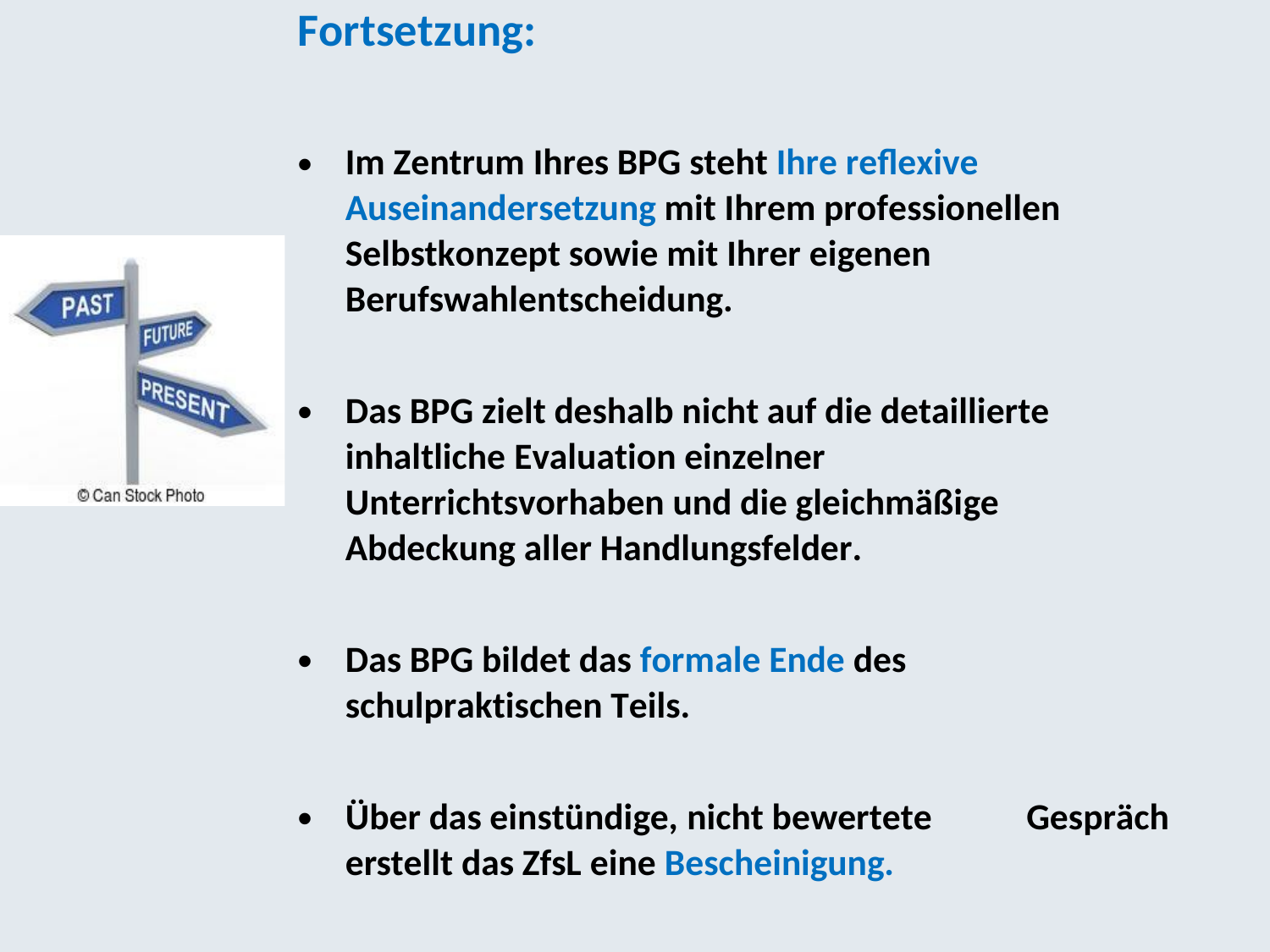

Fortsetzung:
•
Im Zentrum Ihres BPG steht Ihre reflexive
Auseinandersetzung mit Ihrem professionellen
Selbstkonzept sowie mit Ihrer eigenen
Berufswahlentscheidung.

•
Das BPG zielt deshalb nicht auf die detaillierte
inhaltliche Evaluation einzelner
Unterrichtsvorhaben und die gleichmäßige
Abdeckung aller Handlungsfelder.
•
Das BPG bildet das formale Ende des
schulpraktischen Teils.
•
Über das einstündige, nicht bewertete
erstellt das ZfsL eine Bescheinigung.
Gespräch